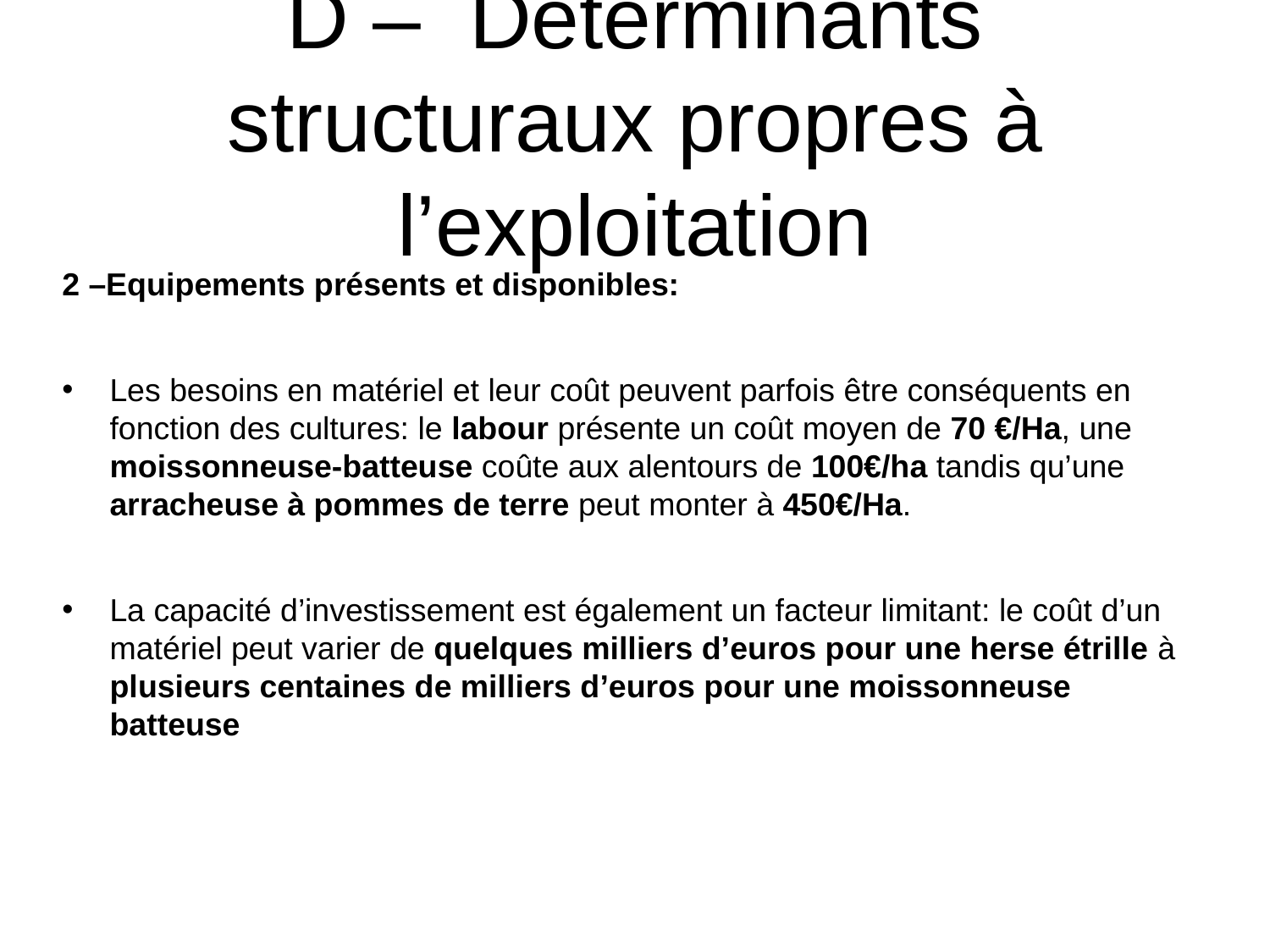

D –  Déterminants structuraux propres à l’exploitation
2 –Equipements présents et disponibles:

Les besoins en matériel et leur coût peuvent parfois être conséquents en fonction des cultures: le labour présente un coût moyen de 70 €/Ha, une moissonneuse-batteuse coûte aux alentours de 100€/ha tandis qu’une arracheuse à pommes de terre peut monter à 450€/Ha.

La capacité d’investissement est également un facteur limitant: le coût d’un matériel peut varier de quelques milliers d’euros pour une herse étrille à plusieurs centaines de milliers d’euros pour une moissonneuse batteuse